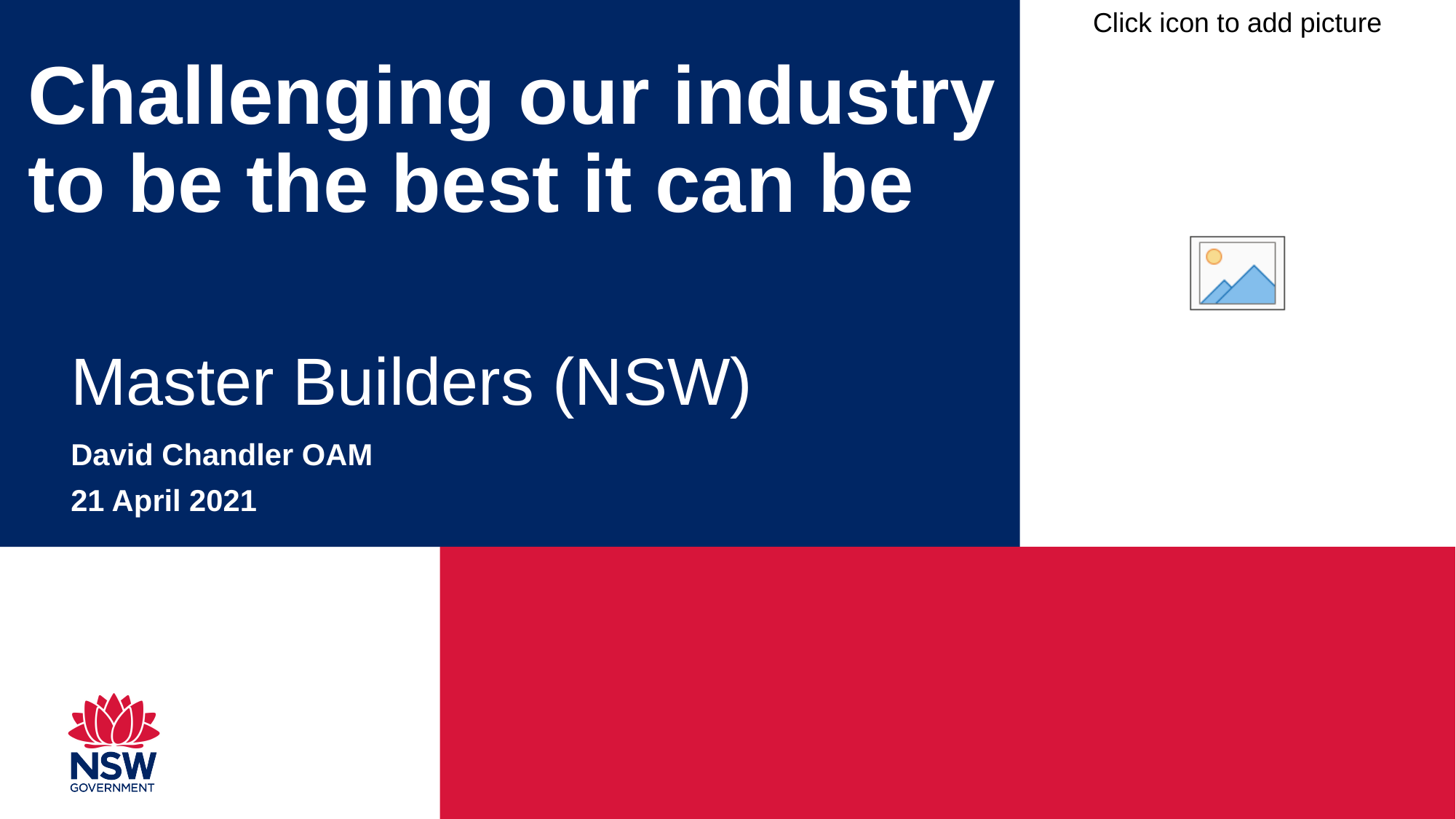

Challenging our industry to be the best it can be
Master Builders (NSW)
David Chandler OAM
21 April 2021